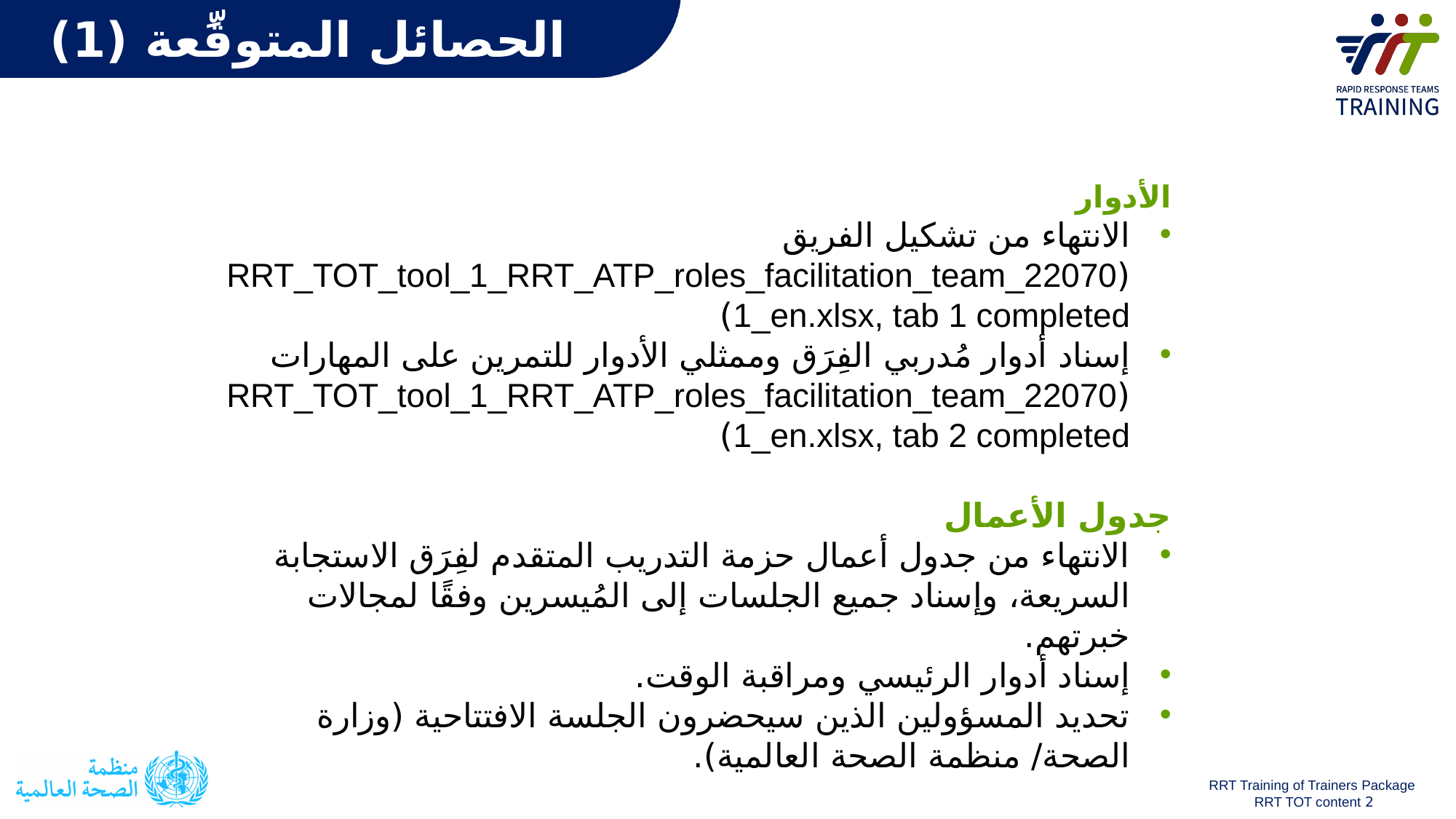

# الحصائل المتوقَّعة (1)
الأدوار
الانتهاء من تشكيل الفريق (RRT_TOT_tool_1_RRT_ATP_roles_facilitation_team_220701_en.xlsx, tab 1 completed)
إسناد أدوار مُدربي الفِرَق وممثلي الأدوار للتمرين على المهارات (RRT_TOT_tool_1_RRT_ATP_roles_facilitation_team_220701_en.xlsx, tab 2 completed)

‫جدول الأعمال‬
الانتهاء من جدول أعمال حزمة التدريب المتقدم لفِرَق الاستجابة السريعة، وإسناد جميع الجلسات إلى المُيسرين وفقًا لمجالات خبرتهم.
إسناد أدوار الرئيسي ومراقبة الوقت.
تحديد المسؤولين الذين سيحضرون الجلسة الافتتاحية (وزارة الصحة/ منظمة الصحة العالمية).